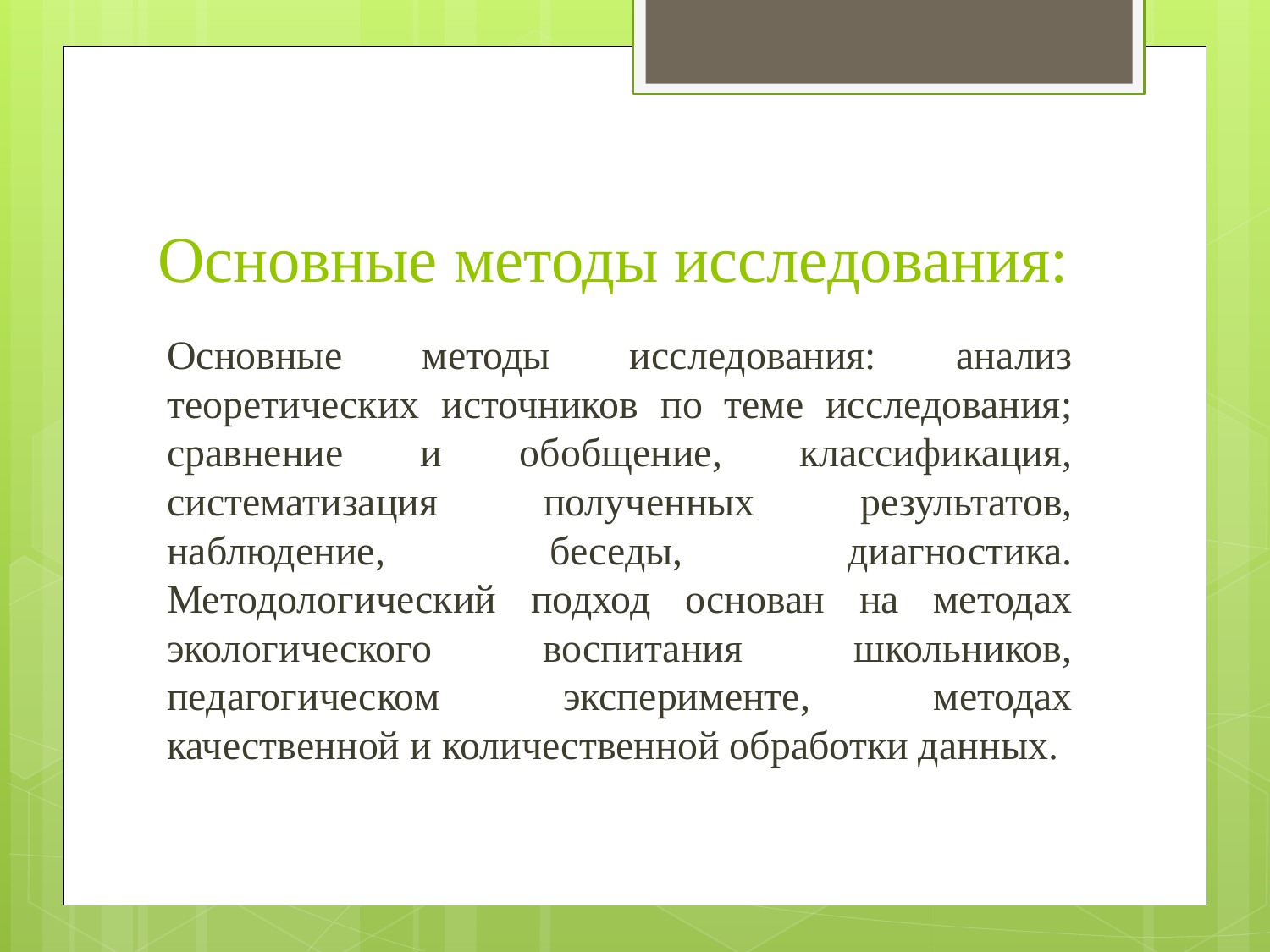

# Основные методы исследования:
Основные методы исследования: анализ теоретических источников по теме исследования; сравнение и обобщение, классификация, систематизация полученных результатов, наблюдение, беседы, диагностика. Методологический подход основан на методах экологического воспитания школьников, педагогическом эксперименте, методах качественной и количественной обработки данных.